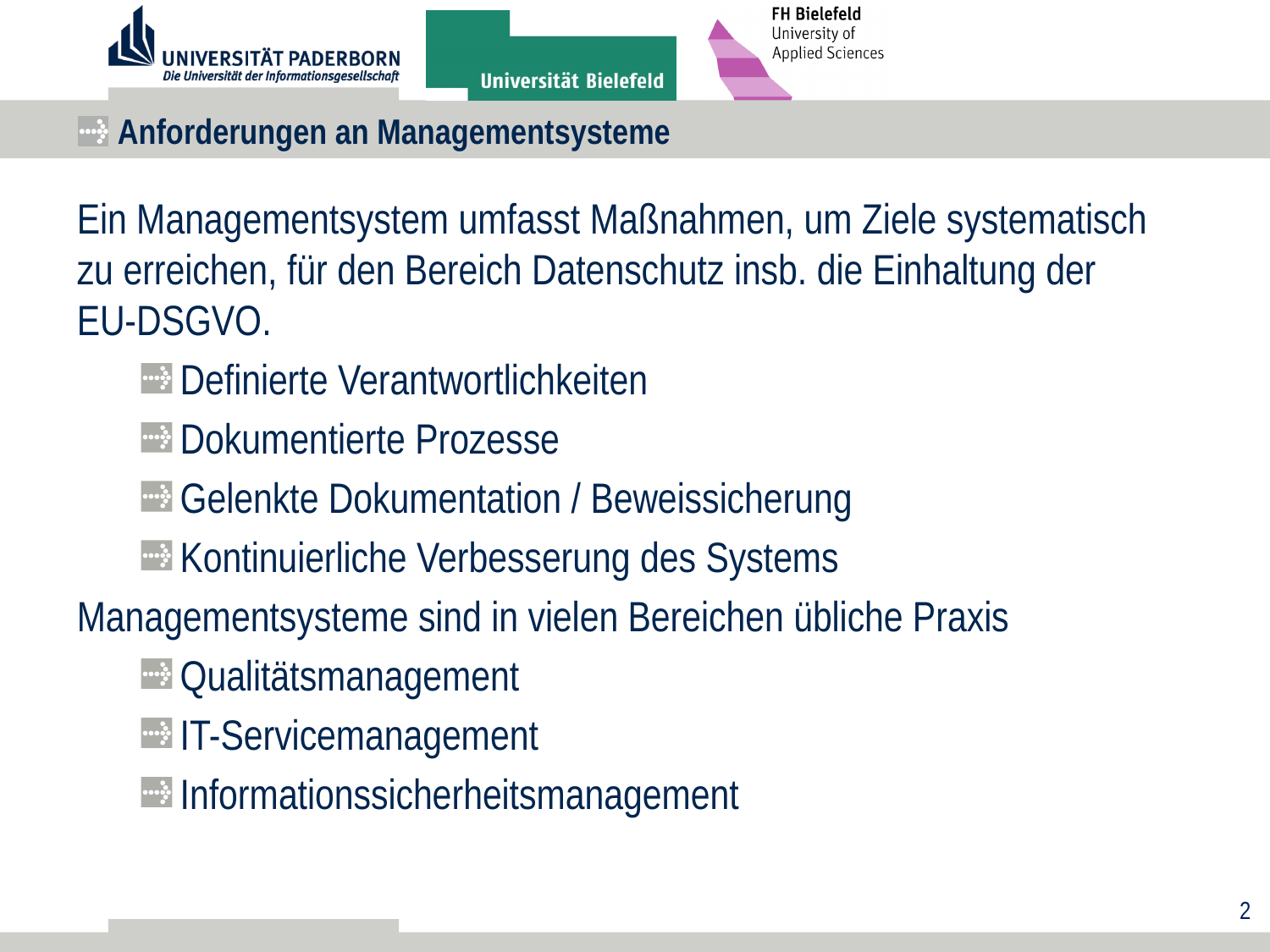

# Anforderungen an Managementsysteme
Ein Managementsystem umfasst Maßnahmen, um Ziele systematisch zu erreichen, für den Bereich Datenschutz insb. die Einhaltung der
EU-DSGVO.
Definierte Verantwortlichkeiten
Dokumentierte Prozesse
Gelenkte Dokumentation / Beweissicherung
Kontinuierliche Verbesserung des Systems
Managementsysteme sind in vielen Bereichen übliche Praxis
Qualitätsmanagement
IT-Servicemanagement
Informationssicherheitsmanagement
2